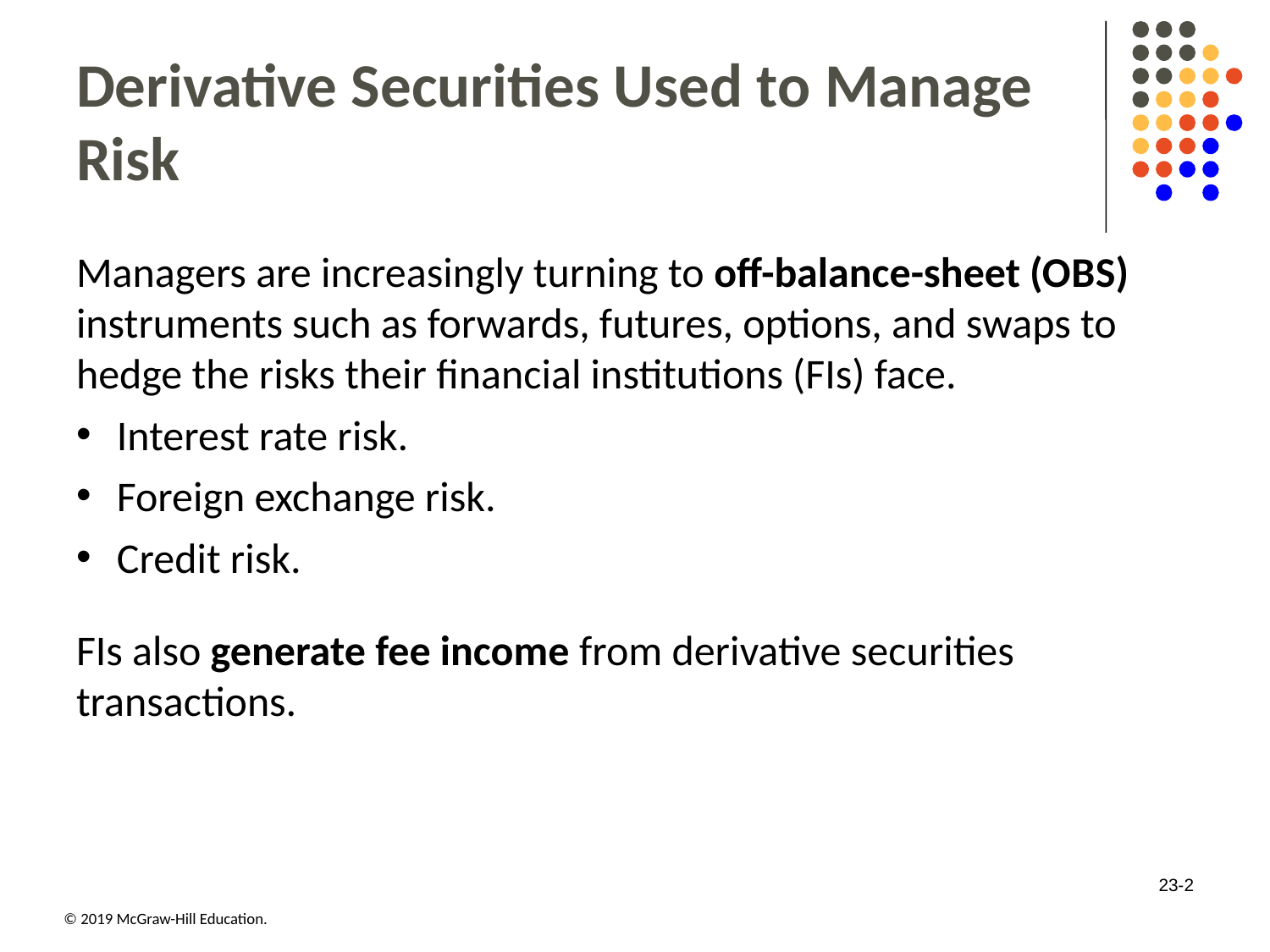

# Derivative Securities Used to Manage Risk
Managers are increasingly turning to off-balance-sheet (O B S) instruments such as forwards, futures, options, and swaps to hedge the risks their financial institutions (FIs) face.
Interest rate risk.
Foreign exchange risk.
Credit risk.
FIs also generate fee income from derivative securities transactions.
23-2